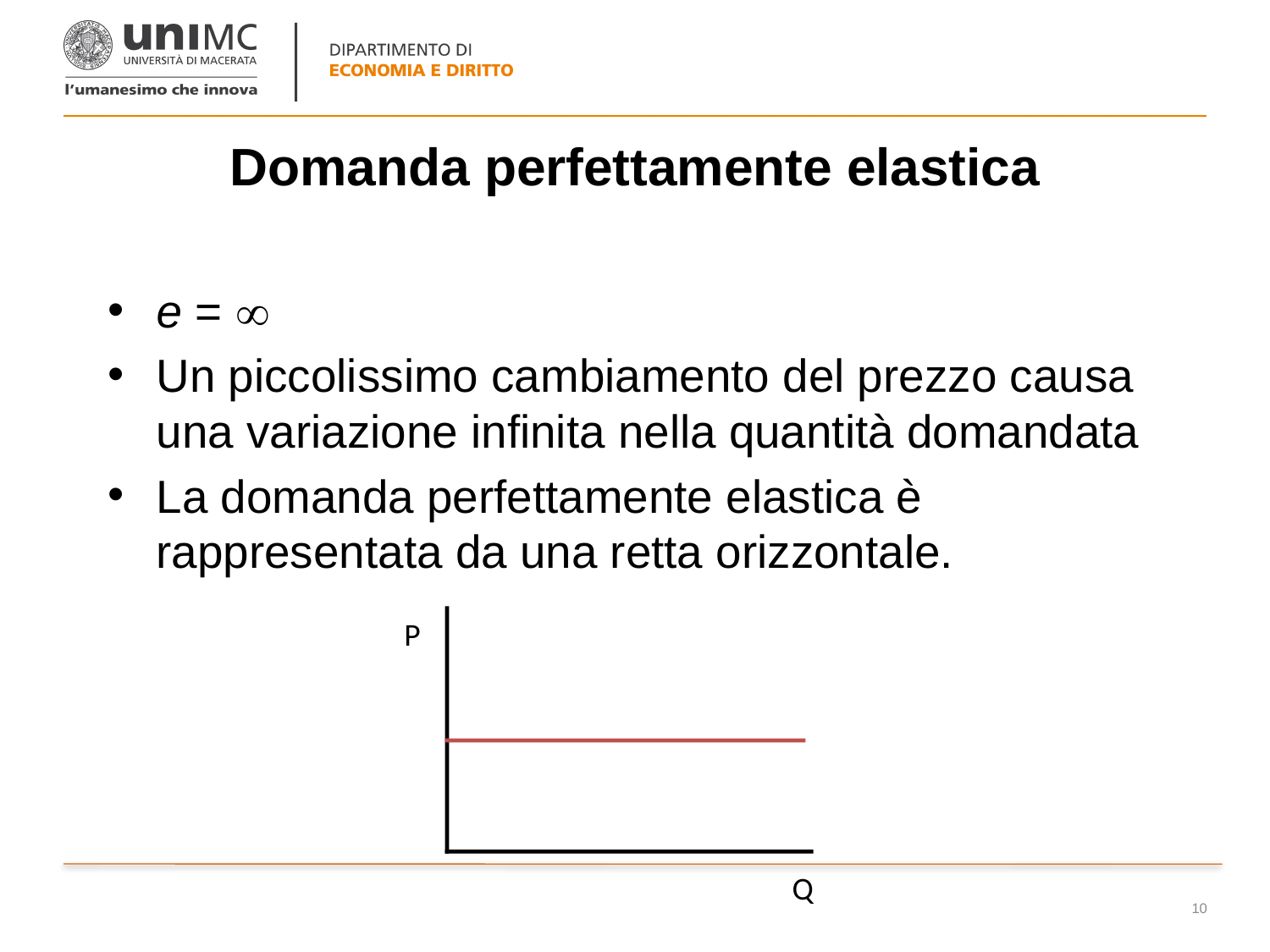

# Domanda perfettamente elastica
e = ∞
Un piccolissimo cambiamento del prezzo causa una variazione infinita nella quantità domandata
La domanda perfettamente elastica è rappresentata da una retta orizzontale.
P

Q
10